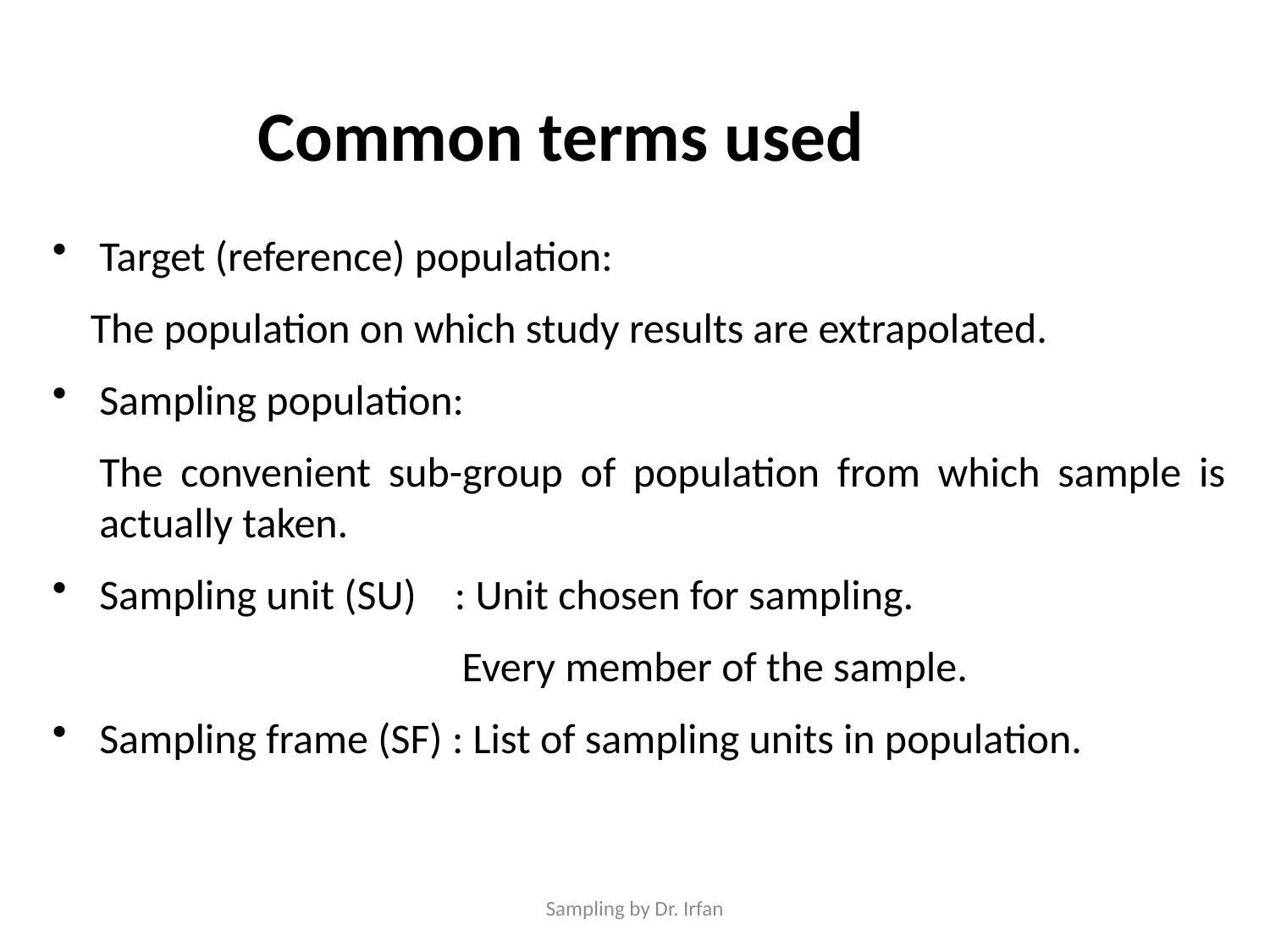

Common terms used
Target (reference) population:
    The population on which study results are extrapolated.
Sampling population:
	The convenient sub-group of population from which sample is actually taken.
Sampling unit (SU)    : Unit chosen for sampling.
                                           Every member of the sample.
Sampling frame (SF) : List of sampling units in population.
Sampling by Dr. Irfan